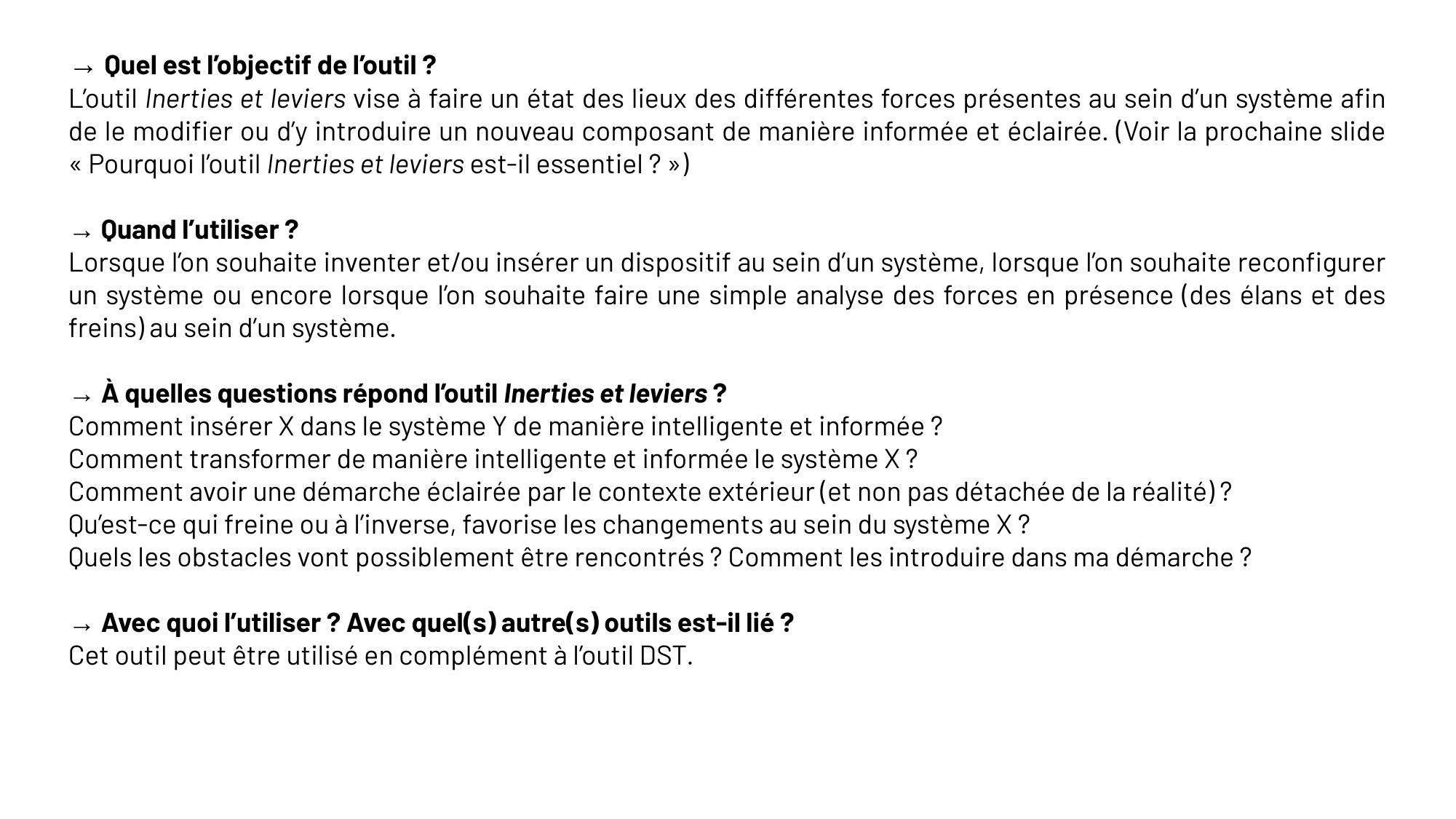

→ Quel est l’objectif de l’outil ?
L’outil Inerties et leviers vise à faire un état des lieux des différentes forces présentes au sein d’un système afin de le modifier ou d’y introduire un nouveau composant de manière informée et éclairée. (Voir la prochaine slide « Pourquoi l’outil Inerties et leviers est-il essentiel ? »)

→ Quand l’utiliser ?
Lorsque l’on souhaite inventer et/ou insérer un dispositif au sein d’un système, lorsque l’on souhaite reconfigurer un système ou encore lorsque l’on souhaite faire une simple analyse des forces en présence (des élans et des freins) au sein d’un système.

→ À quelles questions répond l’outil Inerties et leviers ?
Comment insérer X dans le système Y de manière intelligente et informée ?
Comment transformer de manière intelligente et informée le système X ?
Comment avoir une démarche éclairée par le contexte extérieur (et non pas détachée de la réalité) ?
Qu’est-ce qui freine ou à l’inverse, favorise les changements au sein du système X ?
Quels les obstacles vont possiblement être rencontrés ? Comment les introduire dans ma démarche ?

→ Avec quoi l’utiliser ? Avec quel(s) autre(s) outils est-il lié ?
Cet outil peut être utilisé en complément à l’outil DST.